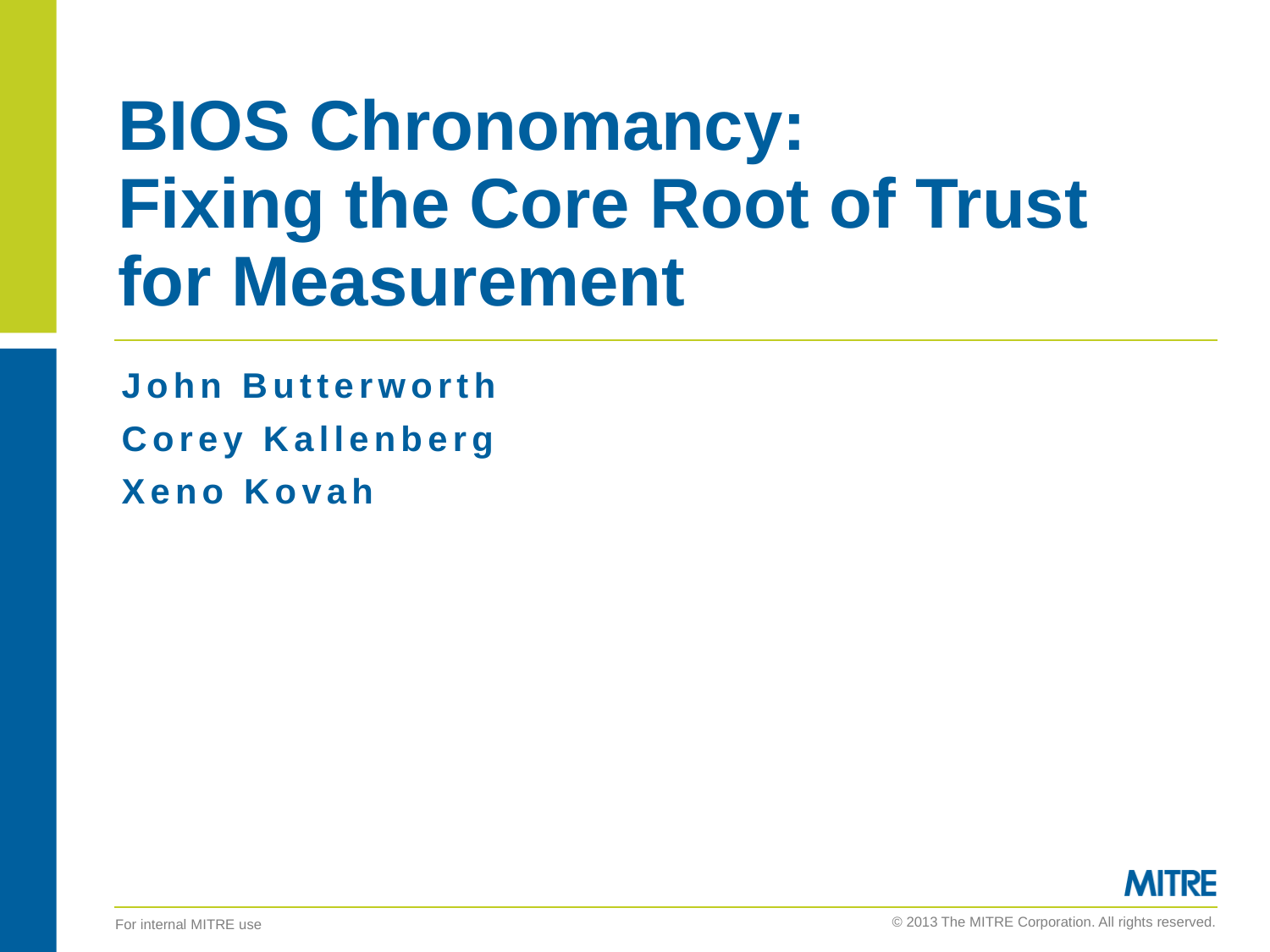

# BIOS Chronomancy: Fixing the Core Root of Trust for Measurement
John Butterworth
Corey Kallenberg
Xeno Kovah